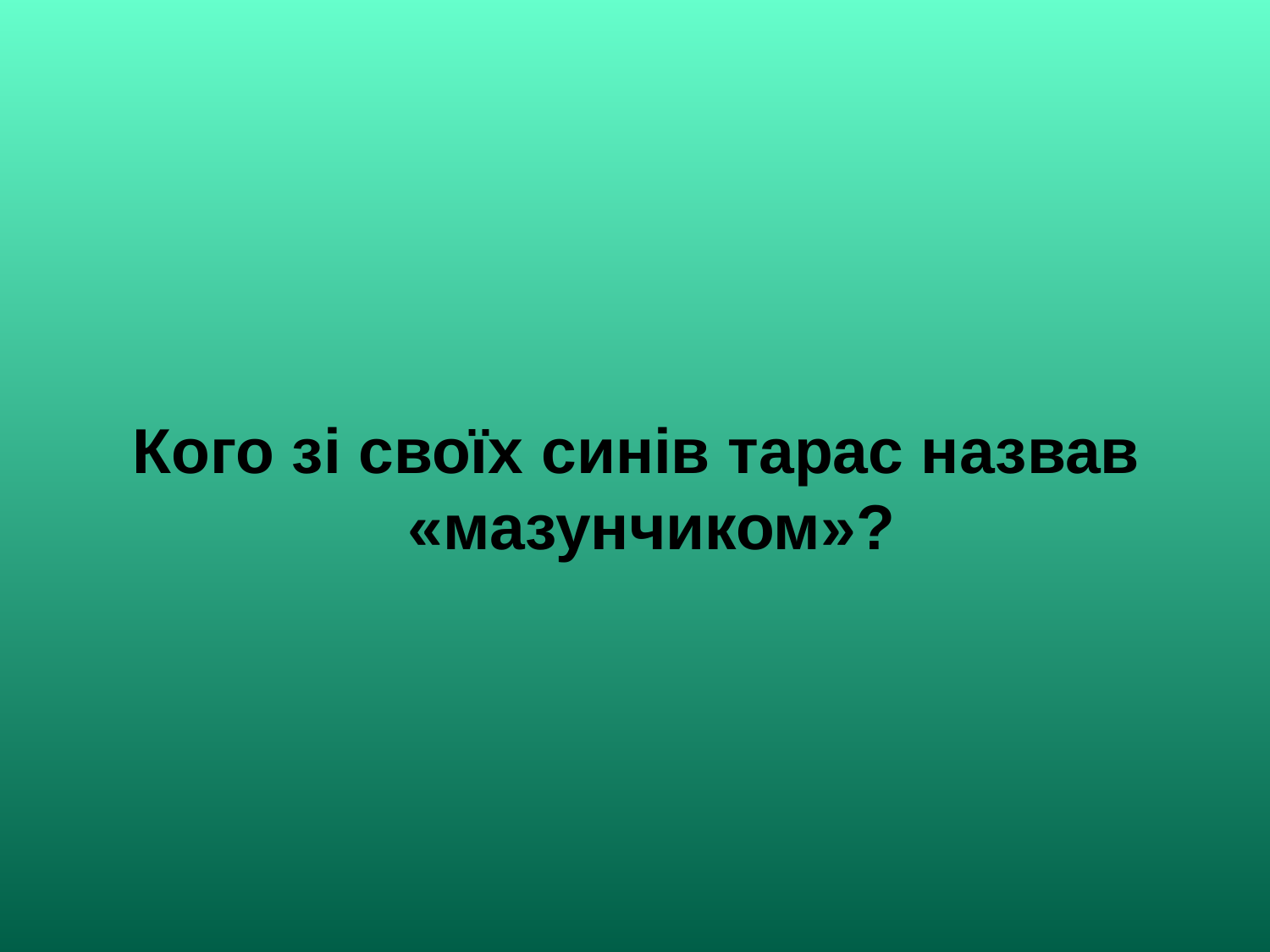

Кого зі своїх синів тарас назвав «мазунчиком»?